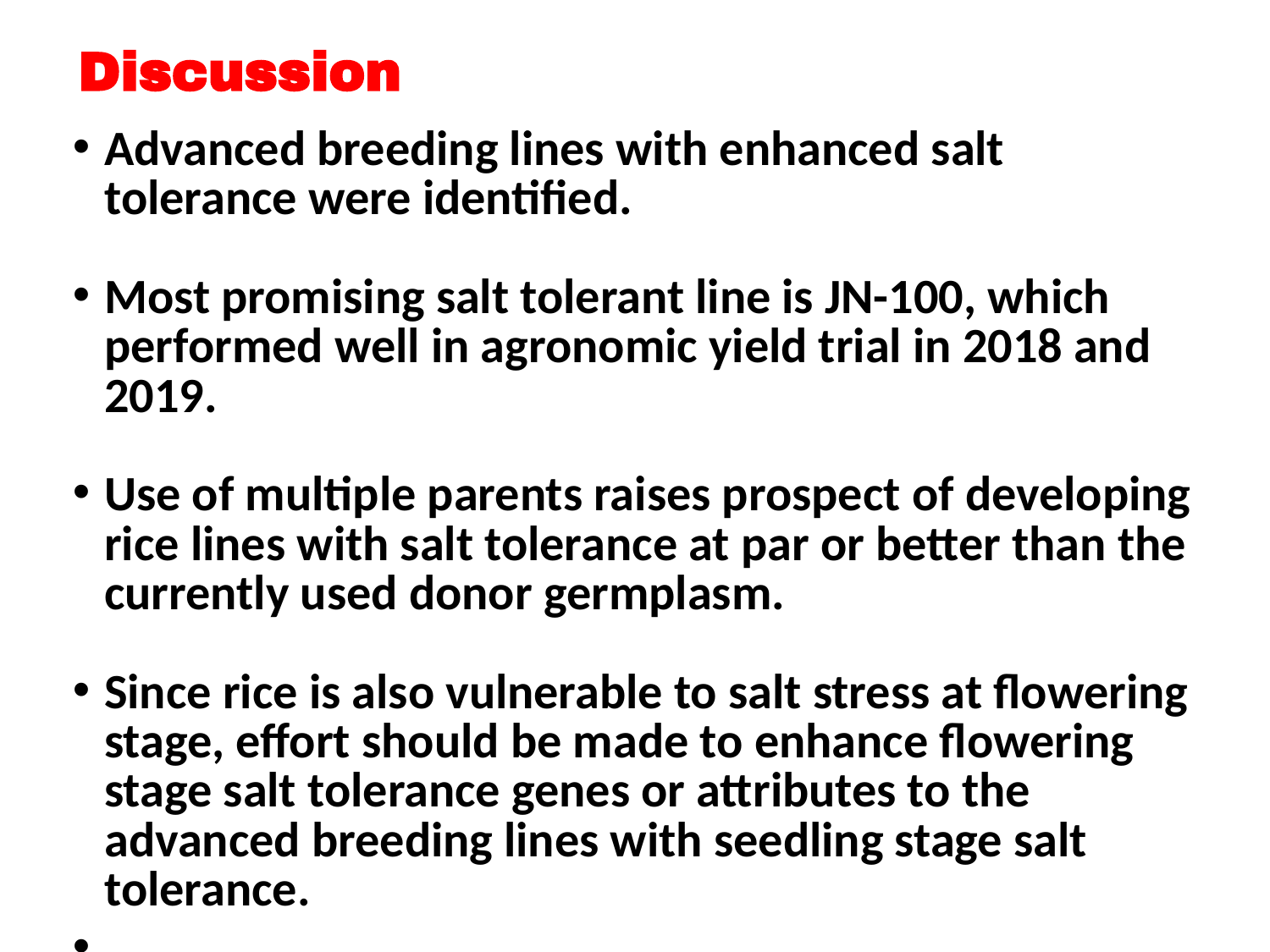

# Discussion
Advanced breeding lines with enhanced salt tolerance were identified.

Most promising salt tolerant line is JN-100, which performed well in agronomic yield trial in 2018 and 2019.

Use of multiple parents raises prospect of developing rice lines with salt tolerance at par or better than the currently used donor germplasm.

Since rice is also vulnerable to salt stress at flowering stage, effort should be made to enhance flowering stage salt tolerance genes or attributes to the advanced breeding lines with seedling stage salt tolerance.